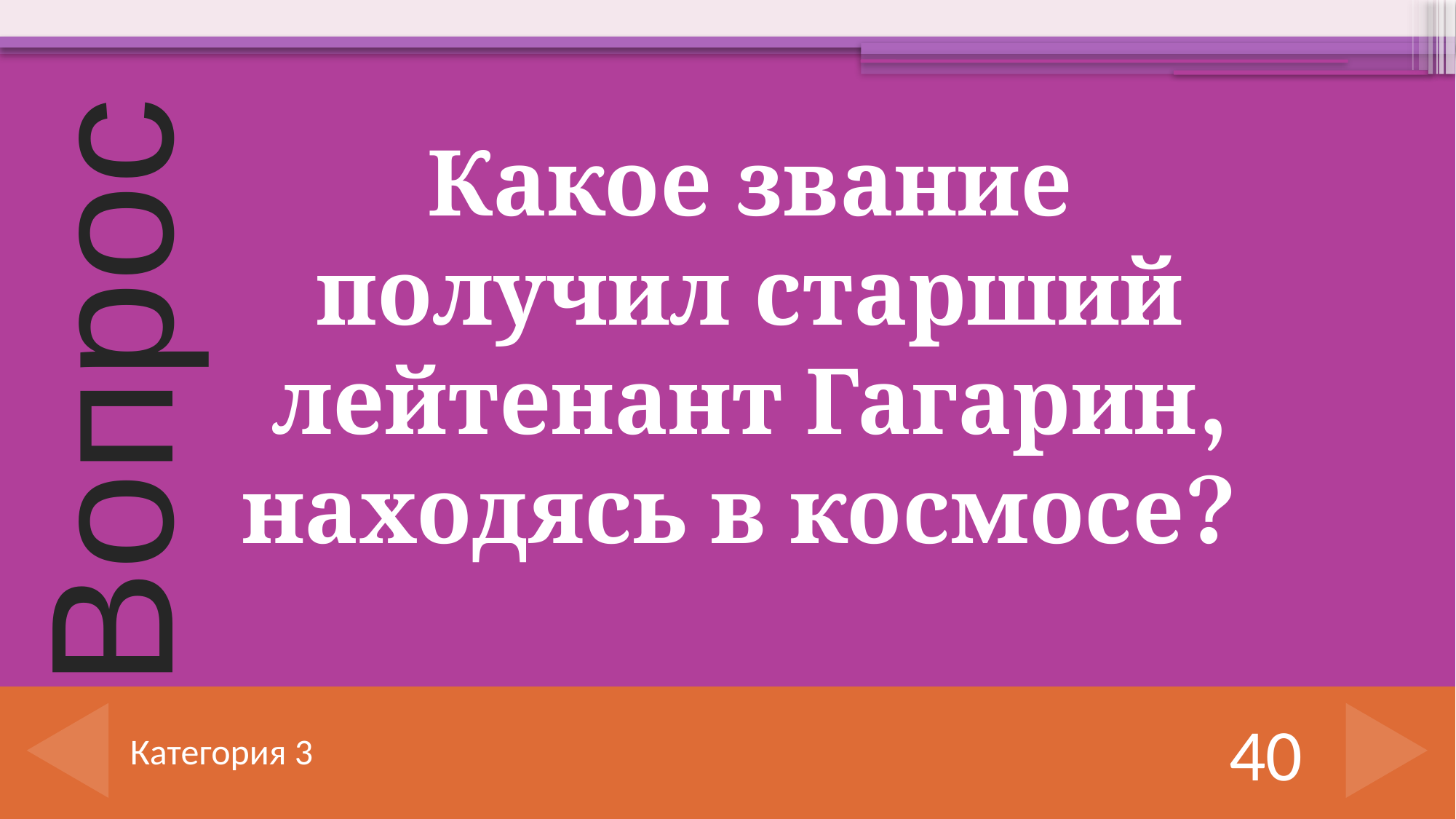

Какое звание получил старший лейтенант Гагарин, находясь в космосе?
# Категория 3
40